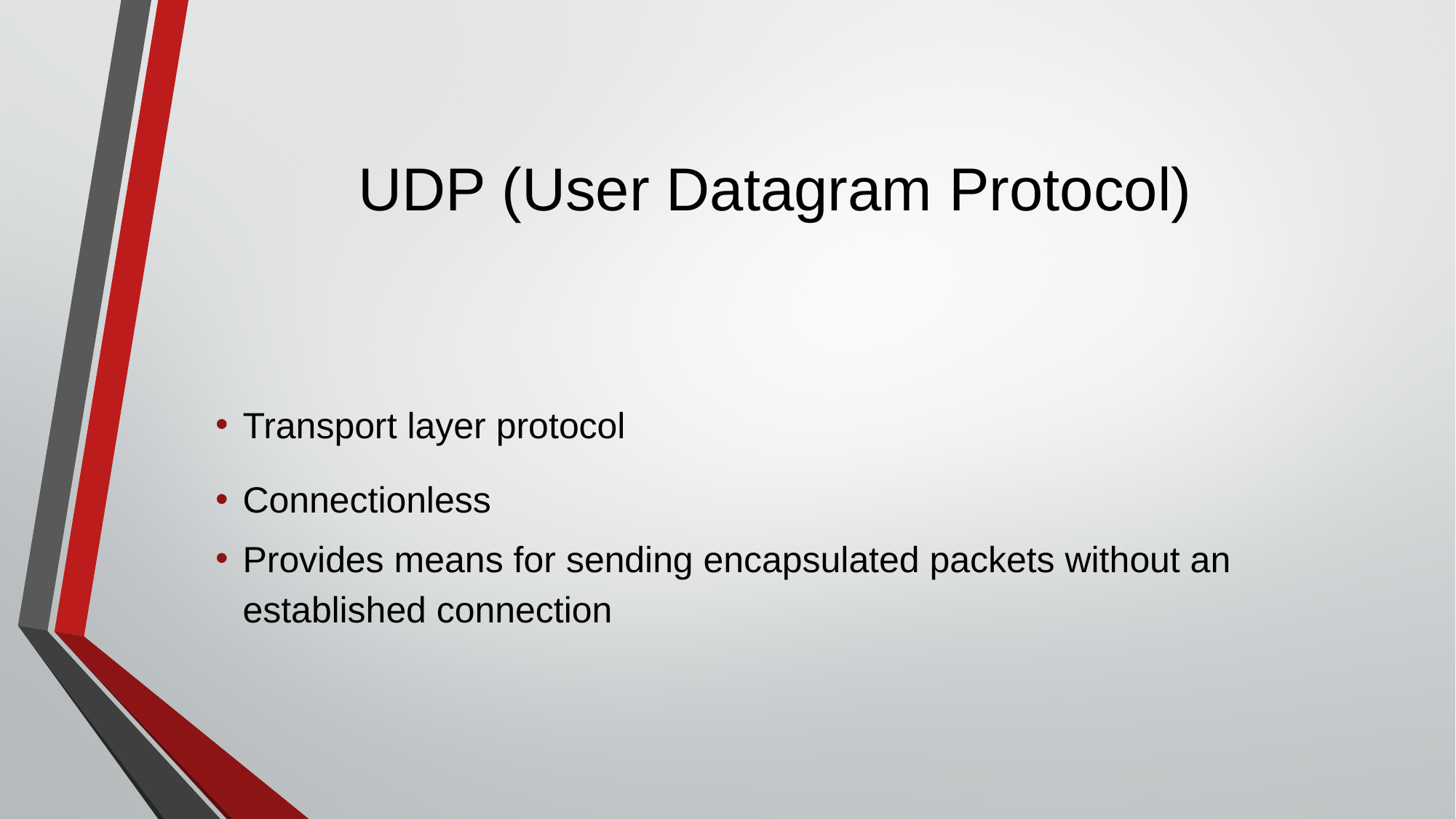

# UDP (User Datagram Protocol)
Transport layer protocol
Connectionless
Provides means for sending encapsulated packets without an established connection